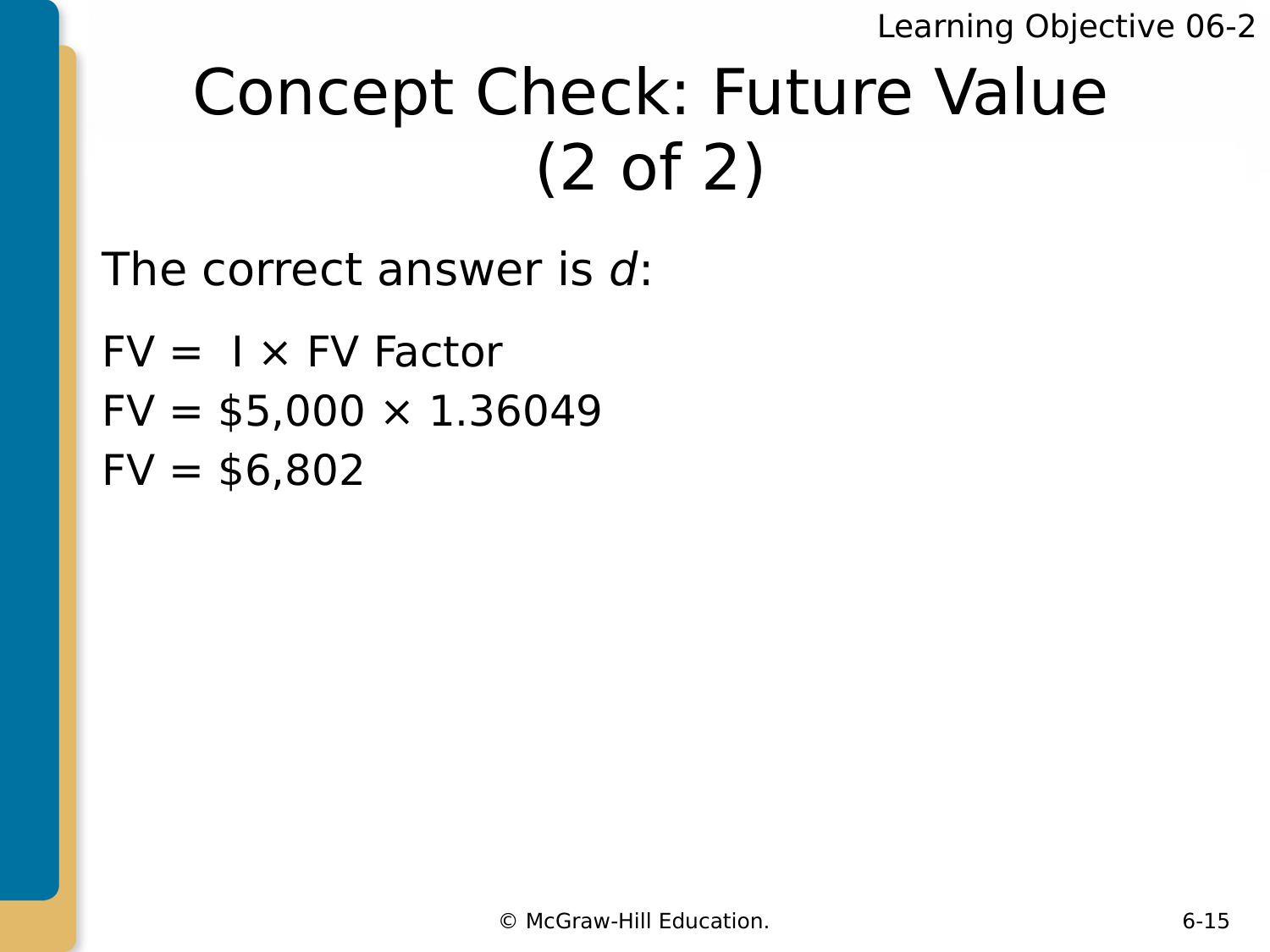

Learning Objective 06-2
# Concept Check: Future Value (2 of 2)
The correct answer is d:
FV =  I × FV Factor
FV = $5,000 × 1.36049
FV = $6,802